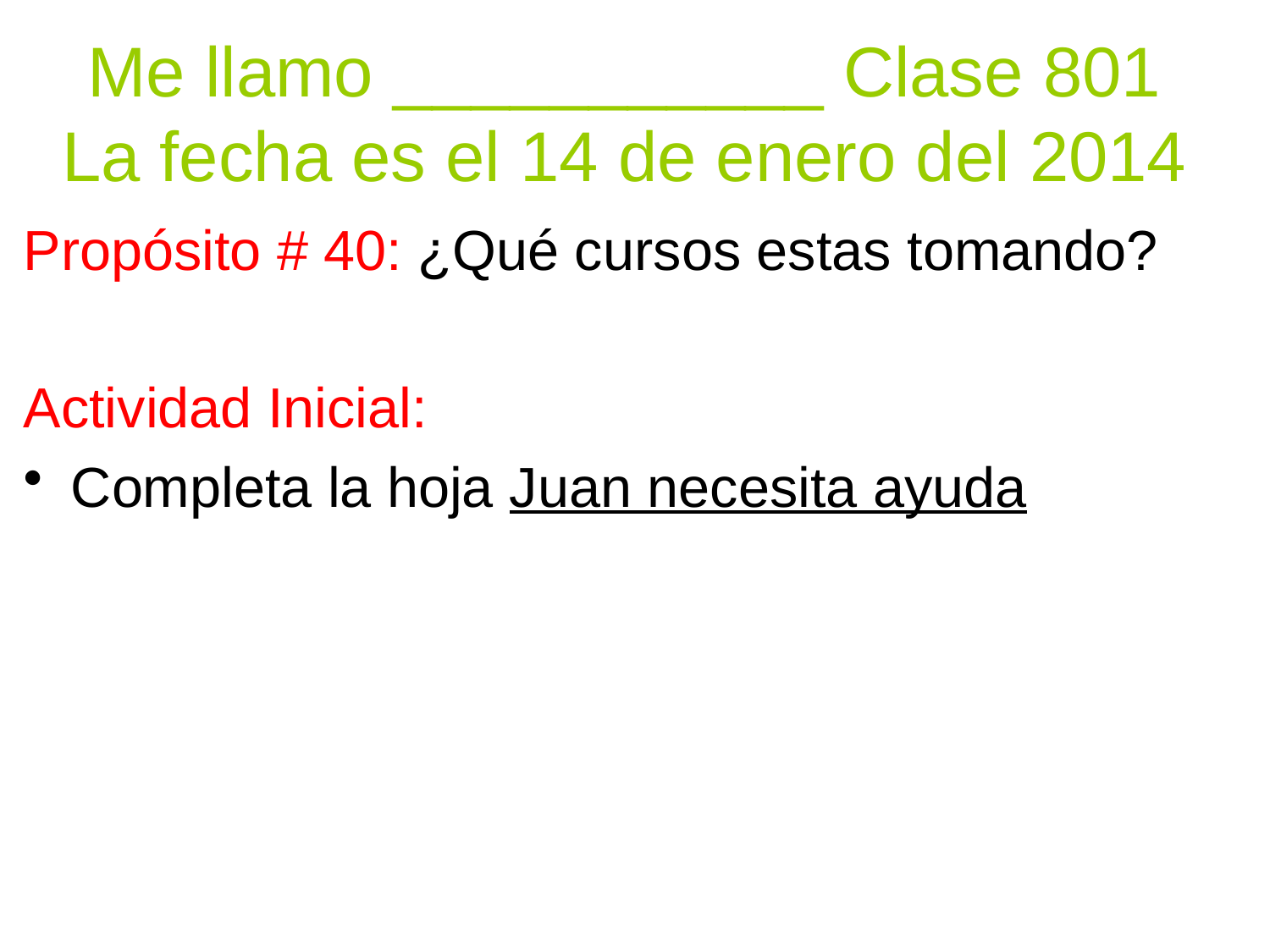

# Me llamo ___________ Clase 801 La fecha es el 14 de enero del 2014
Propósito # 40: ¿Qué cursos estas tomando?

Actividad Inicial:
Completa la hoja Juan necesita ayuda